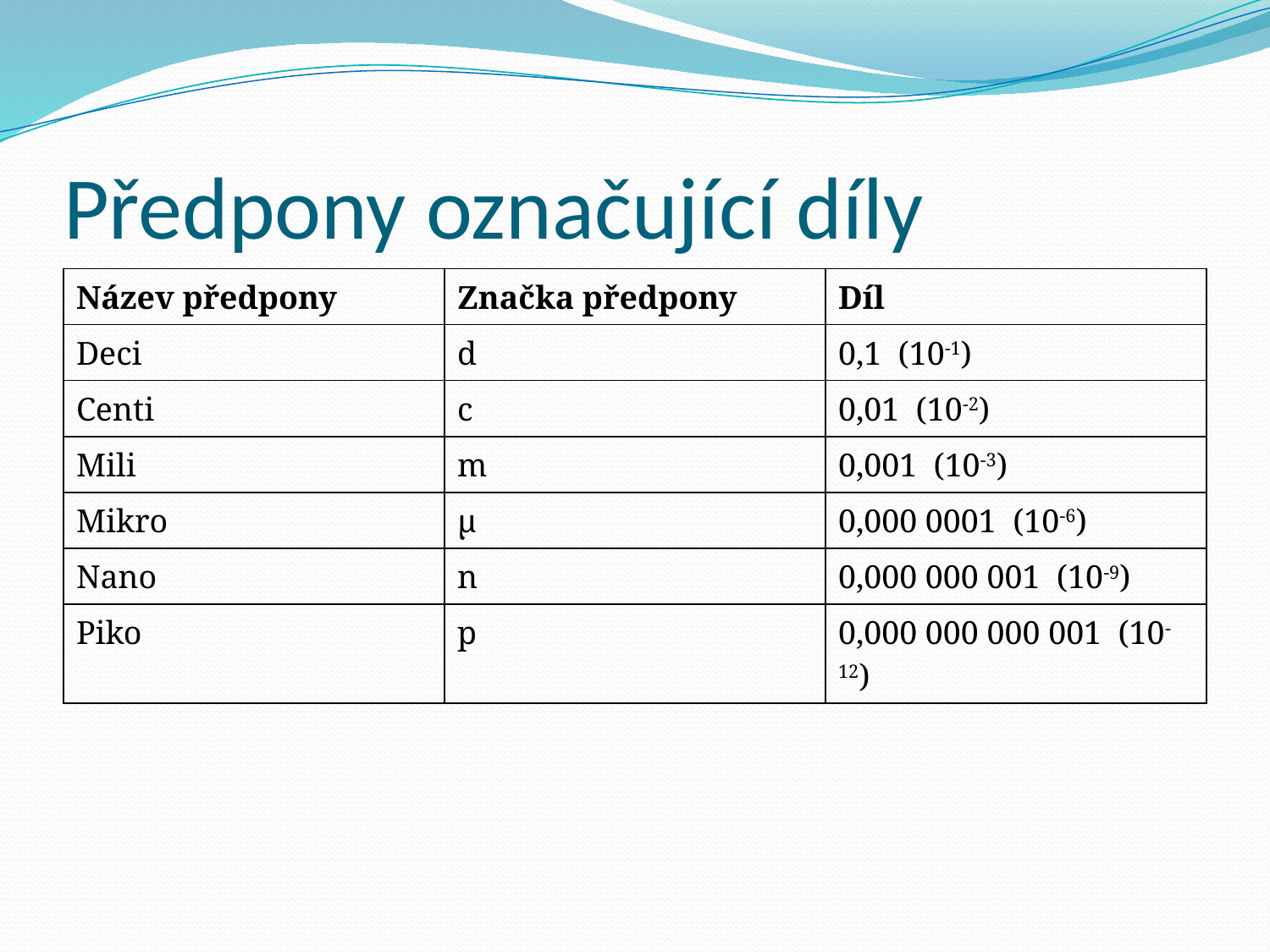

# Předpony označující díly
| Název předpony | Značka předpony | Díl |
| --- | --- | --- |
| Deci | d | 0,1 (10-1) |
| Centi | c | 0,01 (10-2) |
| Mili | m | 0,001 (10-3) |
| Mikro | μ | 0,000 0001 (10-6) |
| Nano | n | 0,000 000 001 (10-9) |
| Piko | p | 0,000 000 000 001 (10-12) |